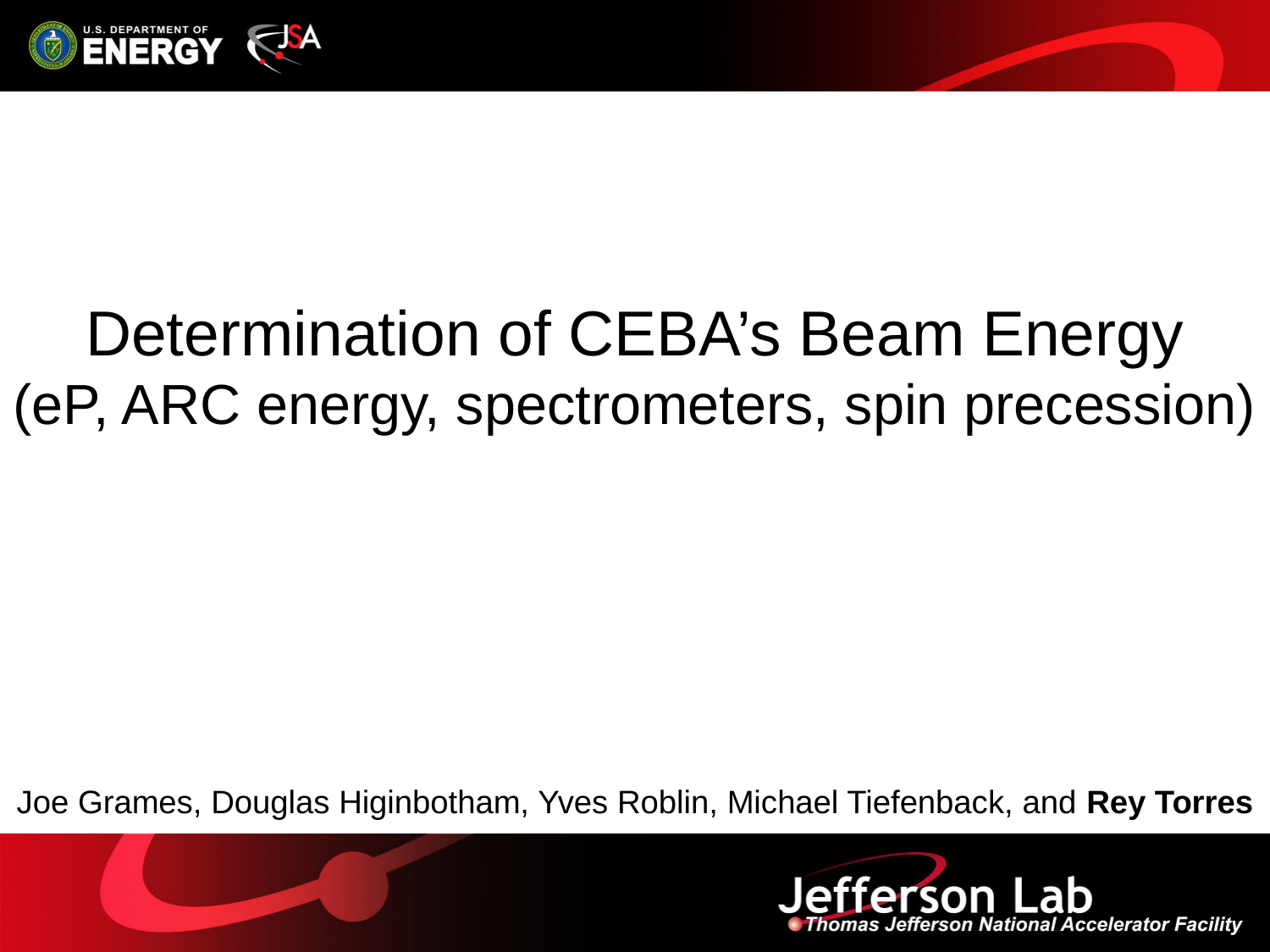

# Determination of CEBA’s Beam Energy (eP, ARC energy, spectrometers, spin precession)
Joe Grames, Douglas Higinbotham, Yves Roblin, Michael Tiefenback, and Rey Torres